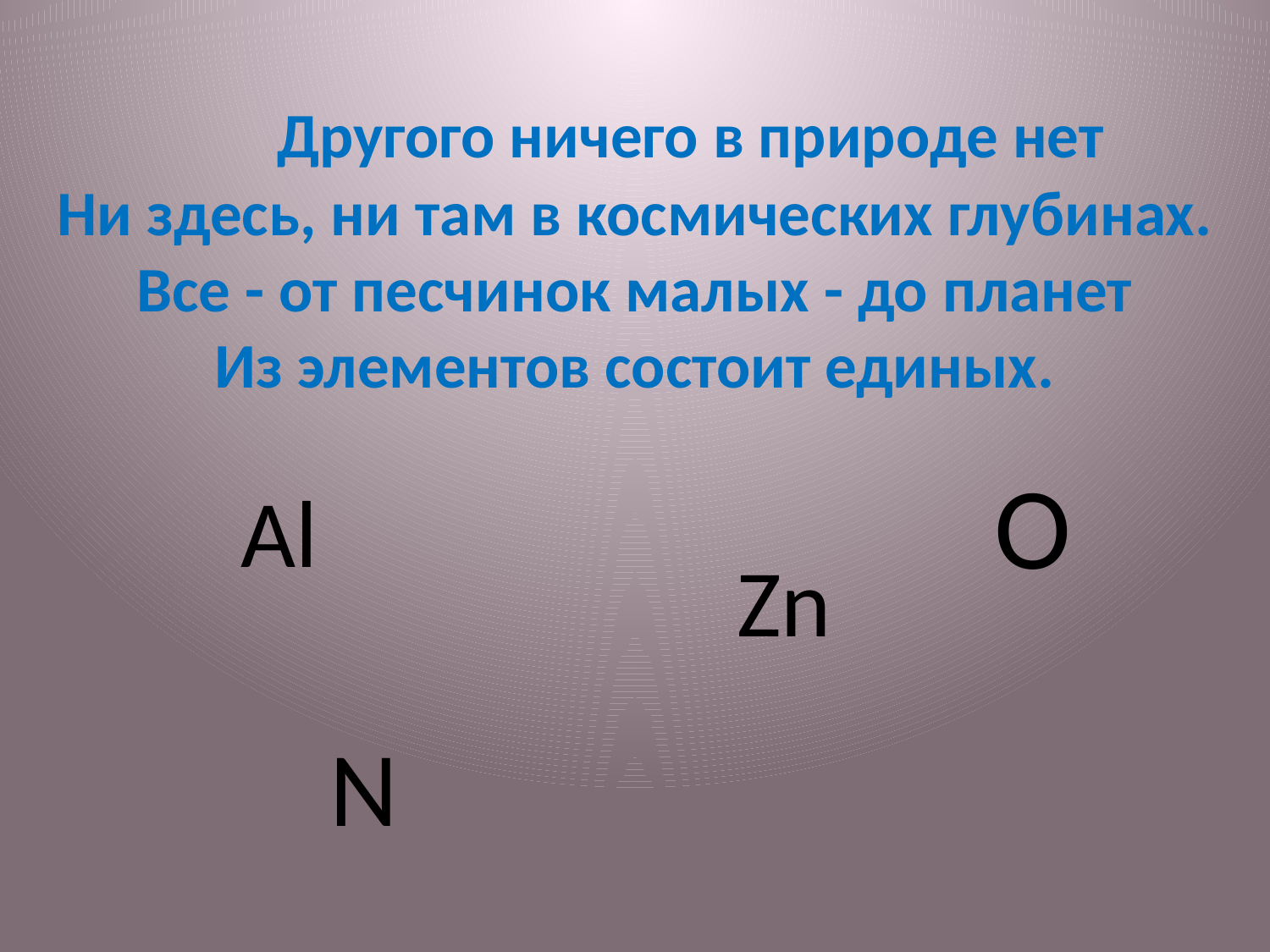

Другого ничего в природе нет
Ни здесь, ни там в космических глубинах.
Все - от песчинок малых - до планет
Из элементов состоит единых.
О
Al
Zn
N